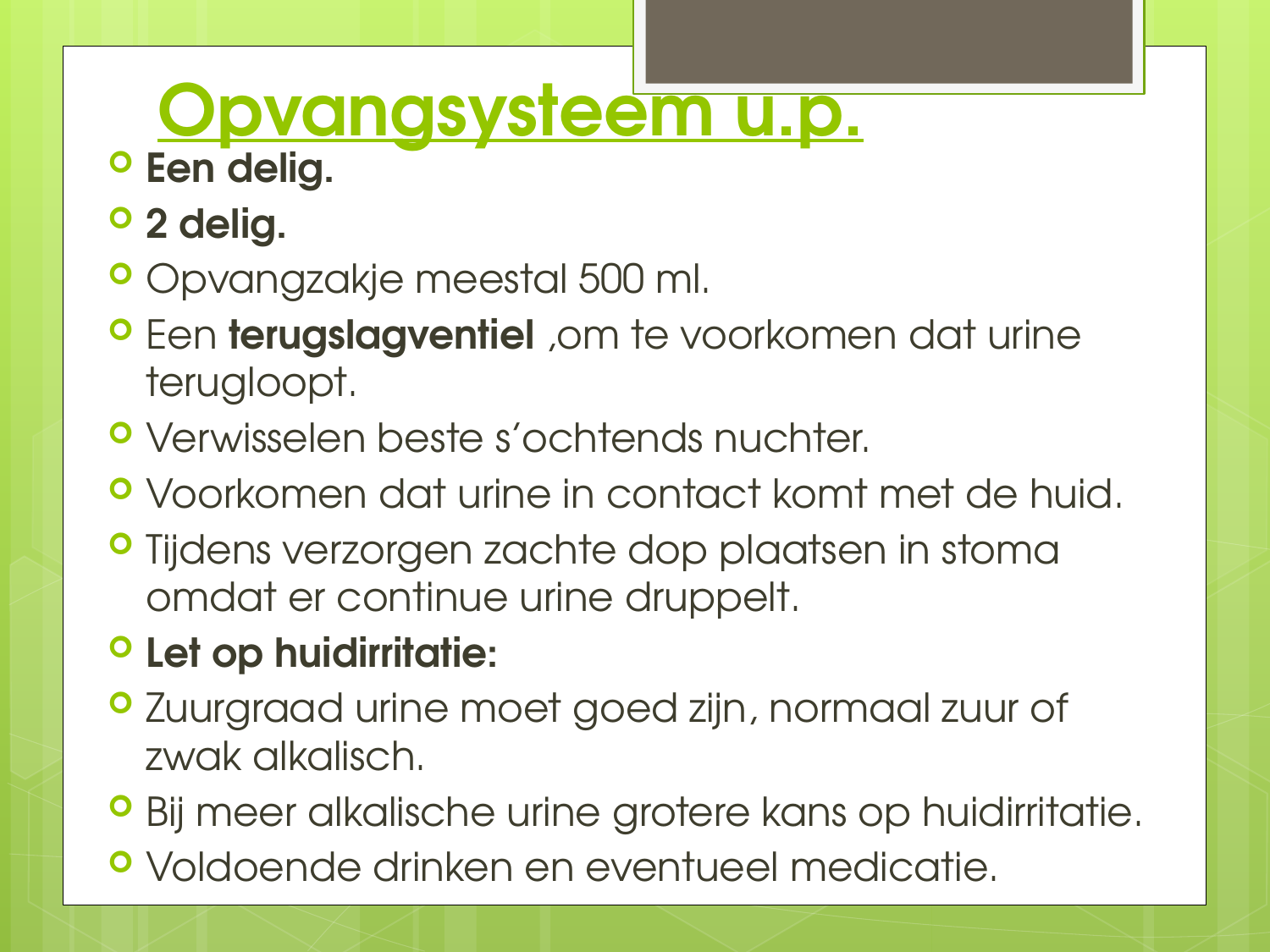

# Opvangsysteem u.p.
Een delig.
2 delig.
Opvangzakje meestal 500 ml.
Een terugslagventiel ,om te voorkomen dat urine terugloopt.
Verwisselen beste s’ochtends nuchter.
Voorkomen dat urine in contact komt met de huid.
Tijdens verzorgen zachte dop plaatsen in stoma omdat er continue urine druppelt.
Let op huidirritatie:
Zuurgraad urine moet goed zijn, normaal zuur of zwak alkalisch.
Bij meer alkalische urine grotere kans op huidirritatie.
Voldoende drinken en eventueel medicatie.